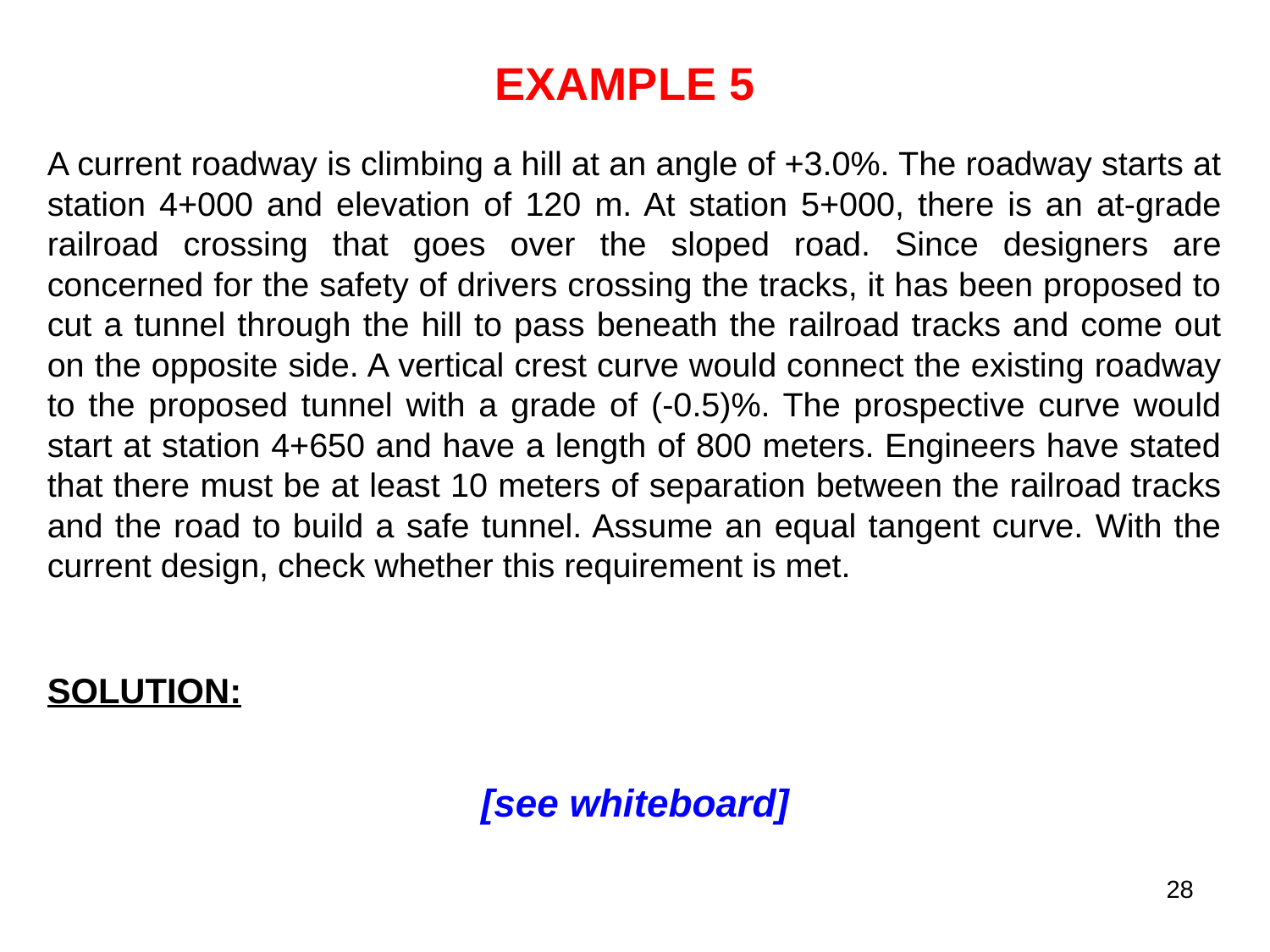

# EXAMPLE 5
A current roadway is climbing a hill at an angle of +3.0%. The roadway starts at station 4+000 and elevation of 120 m. At station 5+000, there is an at-grade railroad crossing that goes over the sloped road. Since designers are concerned for the safety of drivers crossing the tracks, it has been proposed to cut a tunnel through the hill to pass beneath the railroad tracks and come out on the opposite side. A vertical crest curve would connect the existing roadway to the proposed tunnel with a grade of (-0.5)%. The prospective curve would start at station 4+650 and have a length of 800 meters. Engineers have stated that there must be at least 10 meters of separation between the railroad tracks and the road to build a safe tunnel. Assume an equal tangent curve. With the current design, check whether this requirement is met.

SOLUTION:

[see whiteboard]

28